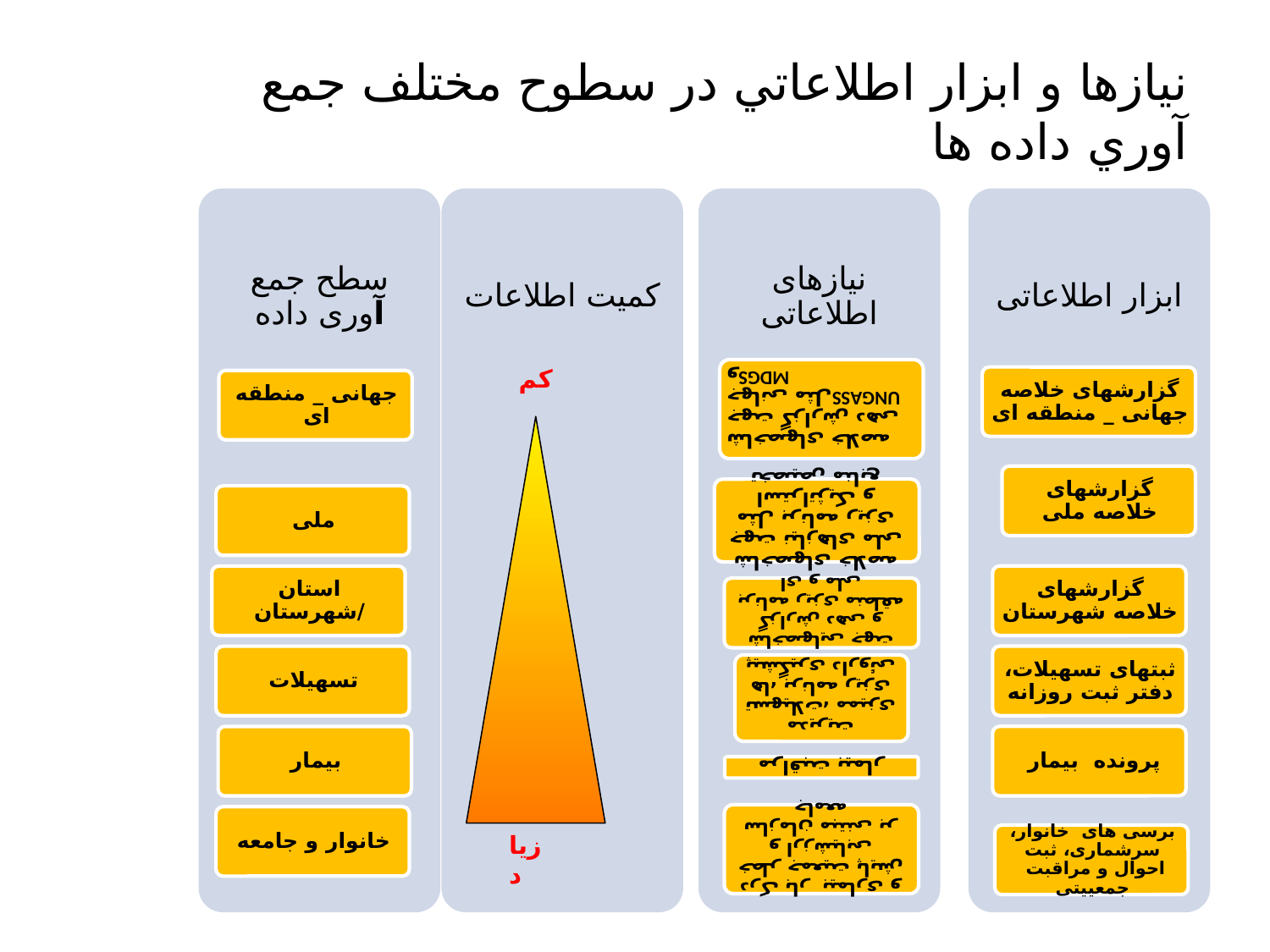

# نيازها و ابزار اطلاعاتي در سطوح مختلف جمع آوري داده ها
سطح جمع آوری داده
کمیت اطلاعات
جهانی _ منطقه ای
ملی
استان /شهرستان
تسهیلات
بیمار
خانوار و جامعه
نیازهای اطلاعاتی
شاخصهای خلاصه جهت گزارش دهی جهانی مثلUNGASS وMDGS
شاخصهای خلاصه جهت نیازهای ملی مثل برنامه ریزی استراتژیک و تخصیص منابع
شاخصهایی جهت گزارش دهی و برنامه ریزی منطقه ای و ملی
مدیریت تسهیلات، ممیزی ها، برنامه ریزی پیشگیری داروئی
مراقبت بیمار
درک بار  بیماری و خطر جمعیت پایش و ارزشیابی سازمان مبتنی بر جامعه
ابزار اطلاعاتی
گزارشهای خلاصه جهانی _ منطقه ای
گزارشهای خلاصه ملی
گزارشهای خلاصه شهرستان
ثبتهای تسهیلات، دفتر ثبت روزانه
پرونده  بیمار
برسی های  خانوار، سرشماری، ثبت احوال و مراقبت  جمعییتی
کم

زیاد